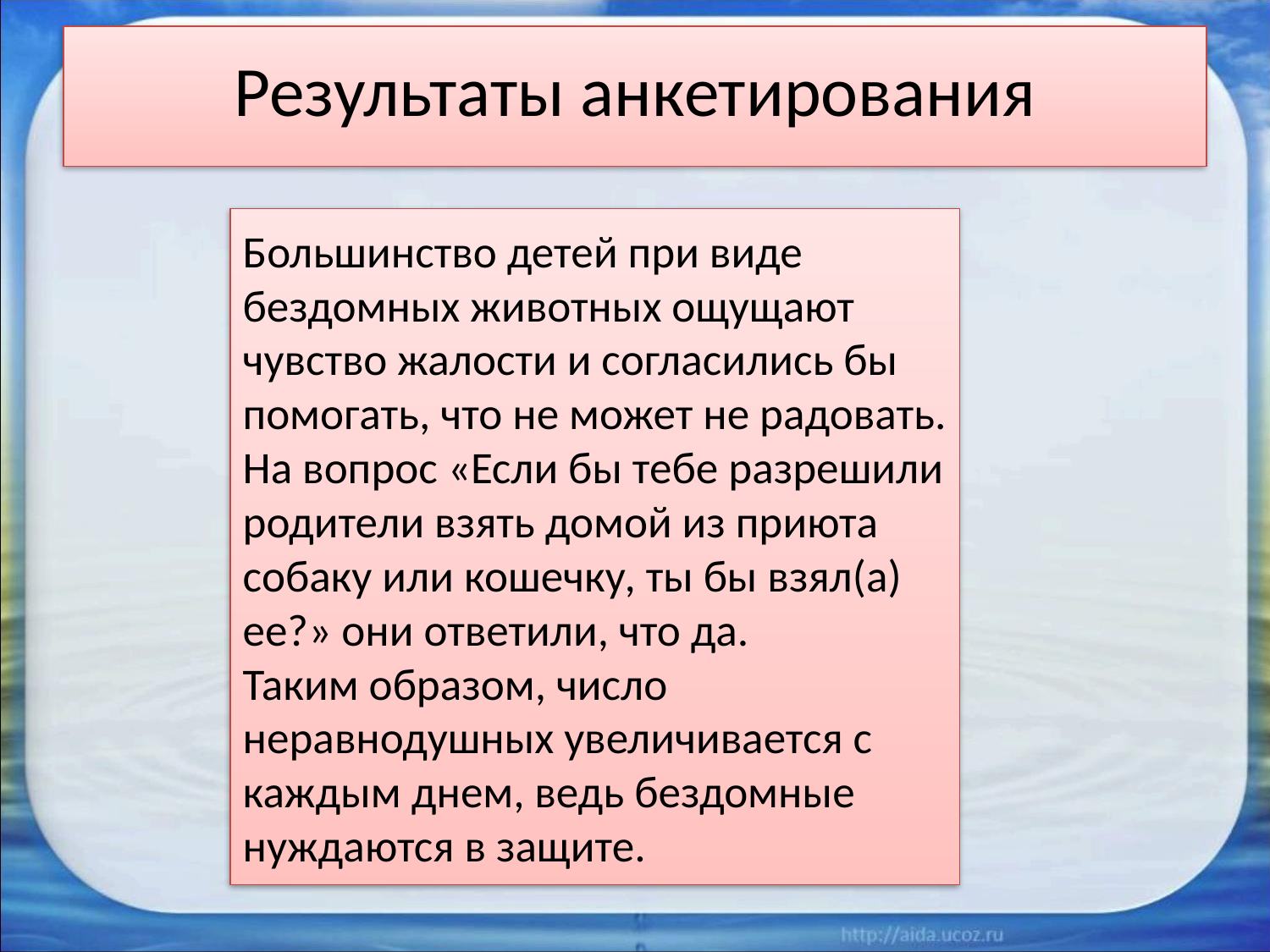

# Результаты анкетирования
Большинство детей при виде бездомных животных ощущают чувство жалости и согласились бы помогать, что не может не радовать.
На вопрос «Если бы тебе разрешили родители взять домой из приюта собаку или кошечку, ты бы взял(а) ее?» они ответили, что да.
Таким образом, число неравнодушных увеличивается с каждым днем, ведь бездомные нуждаются в защите.